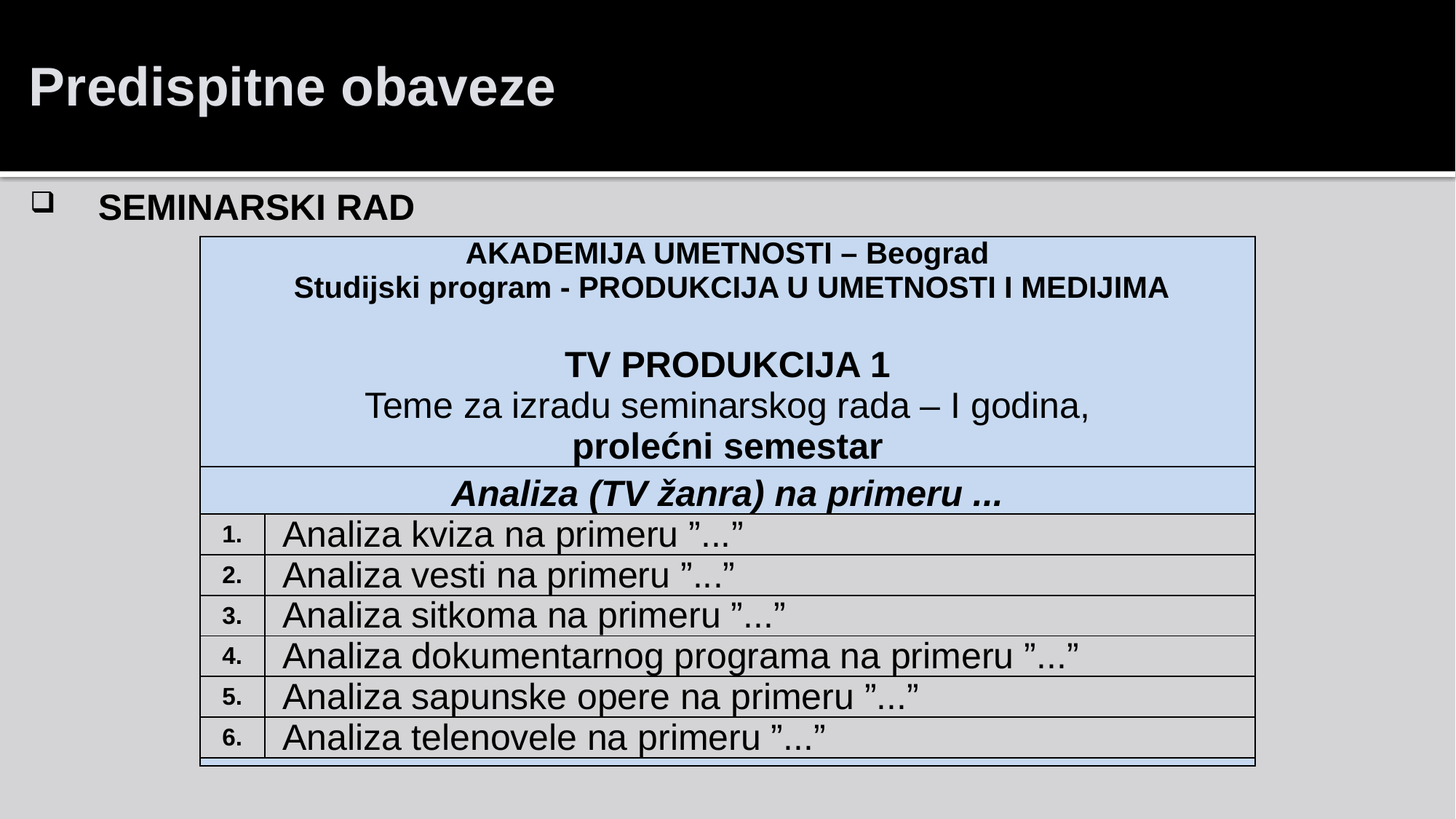

# Predispitne obaveze
SEMINARSKI RAD

| AKADEMIJA UMETNOSTI – Beograd  Studijski program - PRODUKCIJA U UMETNOSTI I MEDIJIMA   TV PRODUKCIJA 1  Teme za izradu seminarskog rada – I godina, prolećni semestar |  |
| --- | --- |
| Analiza (TV žanra) na primeru ... |  |
| 1. | Analiza kviza na primeru ”...” |
| 2. | Analiza vesti na primeru ”...” |
| 3. | Analiza sitkoma na primeru ”...” |
| 4. | Analiza dokumentarnog programa na primeru ”...” |
| 5. | Analiza sapunske opere na primeru ”...” |
| 6. | Analiza telenovele na primeru ”...” |
|  |  |